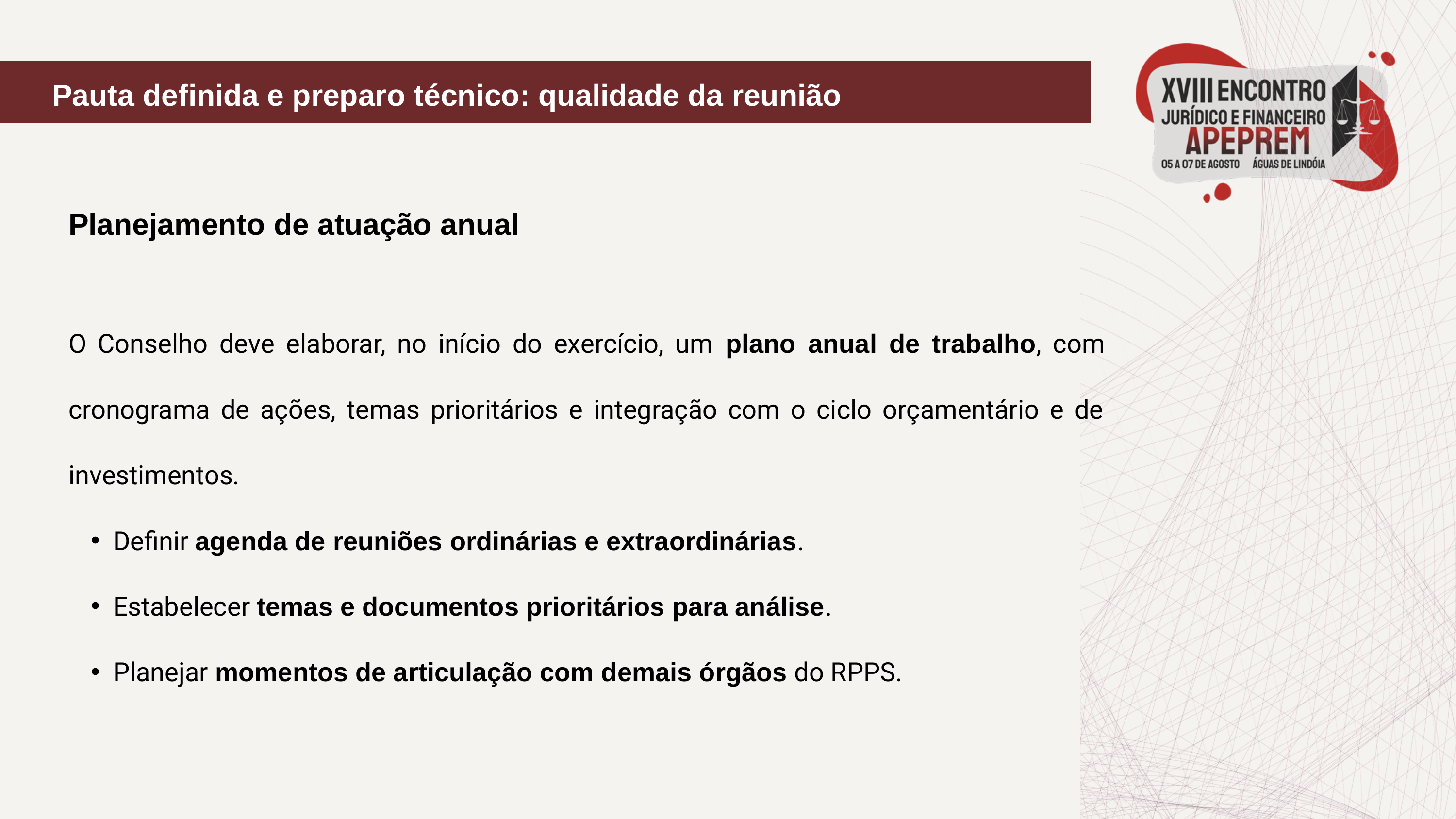

Pauta definida e preparo técnico: qualidade da reunião
Planejamento de atuação anual
O Conselho deve elaborar, no início do exercício, um plano anual de trabalho, com cronograma de ações, temas prioritários e integração com o ciclo orçamentário e de investimentos.
Definir agenda de reuniões ordinárias e extraordinárias.
Estabelecer temas e documentos prioritários para análise.
Planejar momentos de articulação com demais órgãos do RPPS.